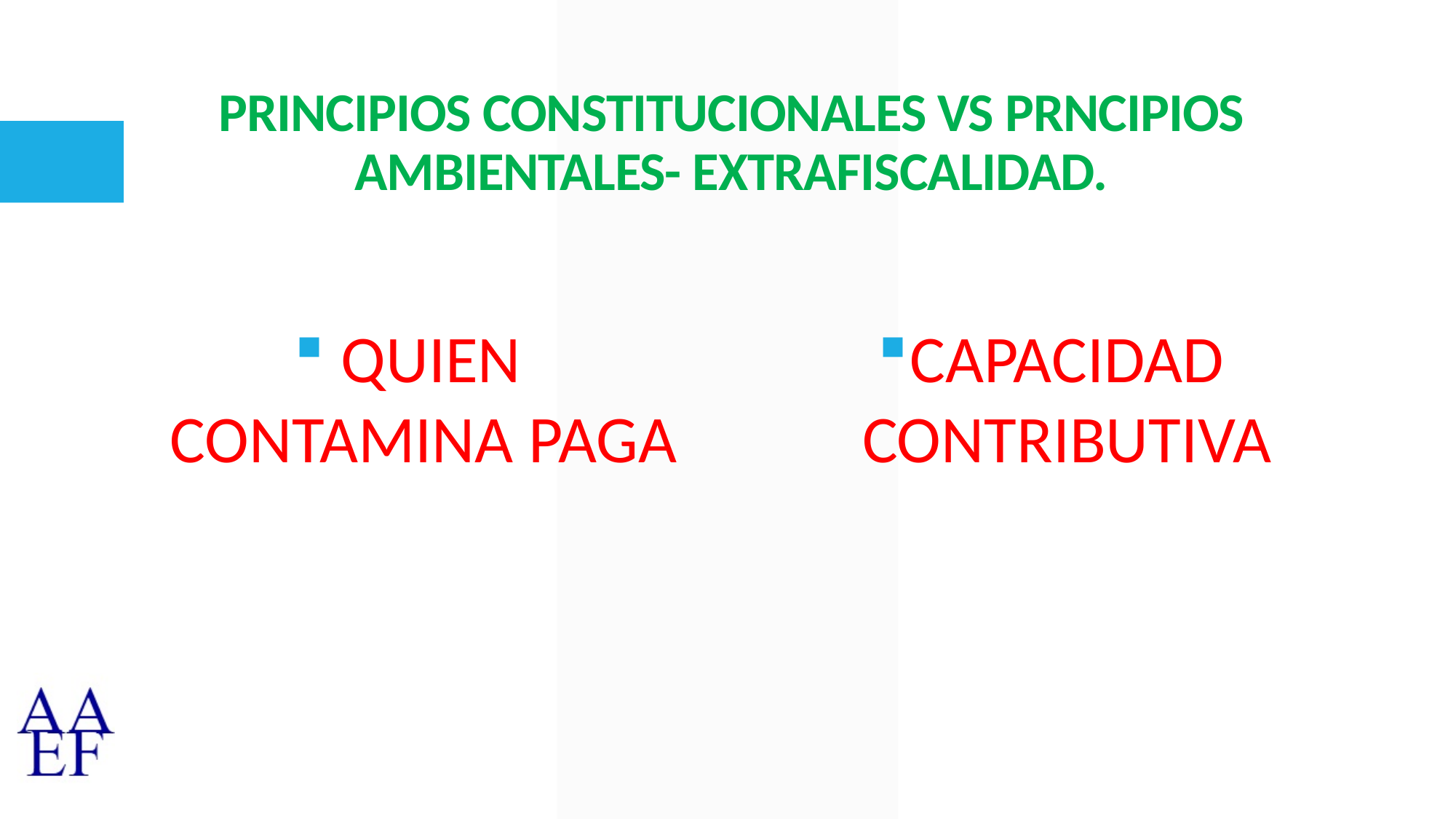

# PRINCIPIOS CONSTITUCIONALES VS PRNCIPIOS AMBIENTALES- EXTRAFISCALIDAD.
 QUIEN CONTAMINA PAGA
CAPACIDAD CONTRIBUTIVA